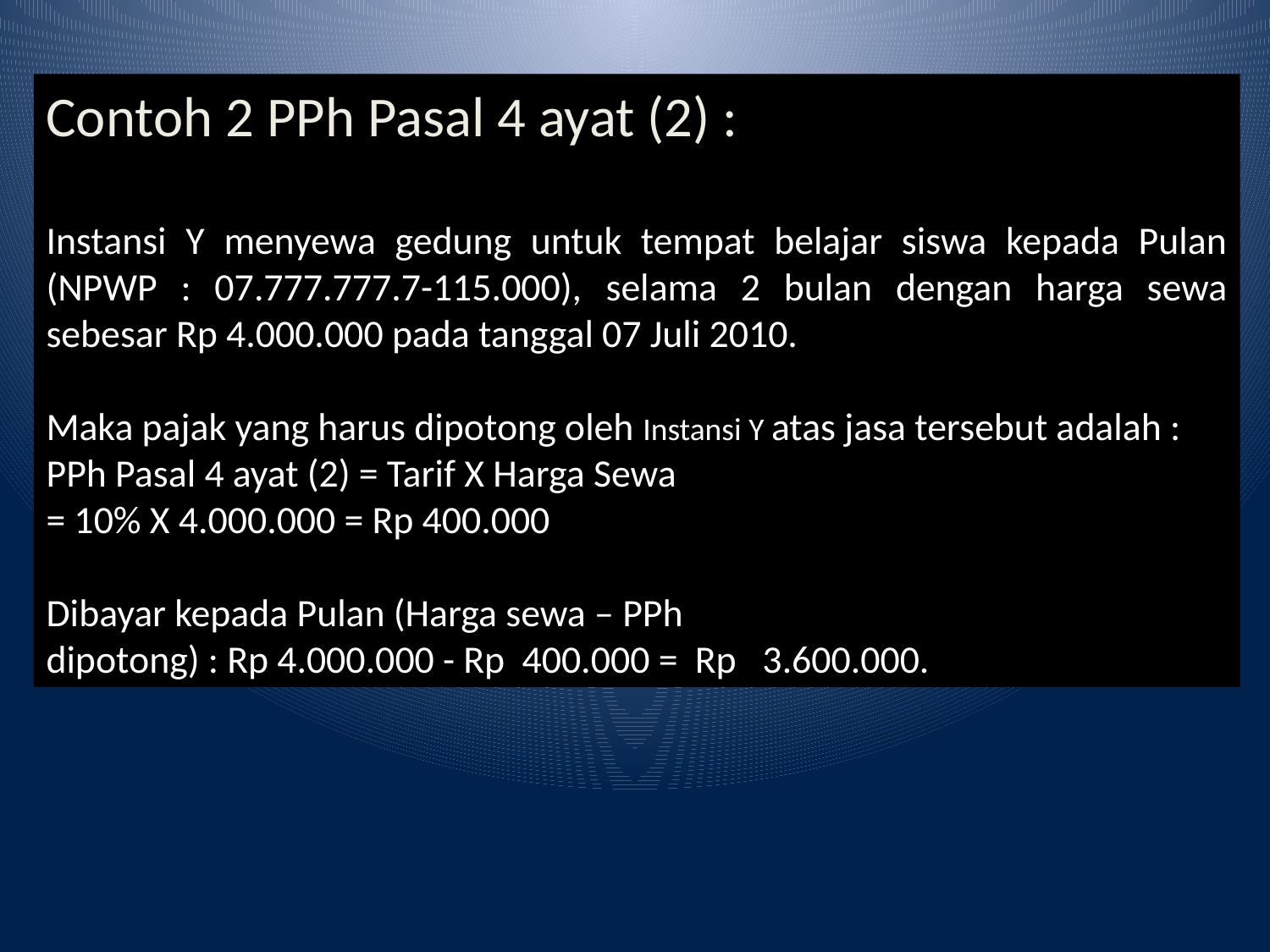

Contoh 2 PPh Pasal 4 ayat (2) :

Instansi Y menyewa gedung untuk tempat belajar siswa kepada Pulan (NPWP : 07.777.777.7-115.000), selama 2 bulan dengan harga sewa sebesar Rp 4.000.000 pada tanggal 07 Juli 2010.

Maka pajak yang harus dipotong oleh Instansi Y atas jasa tersebut adalah :
PPh Pasal 4 ayat (2) = Tarif X Harga Sewa
= 10% X 4.000.000 = Rp 400.000

Dibayar kepada Pulan (Harga sewa – PPh
dipotong) : Rp 4.000.000 - Rp  400.000 =  Rp   3.600.000.